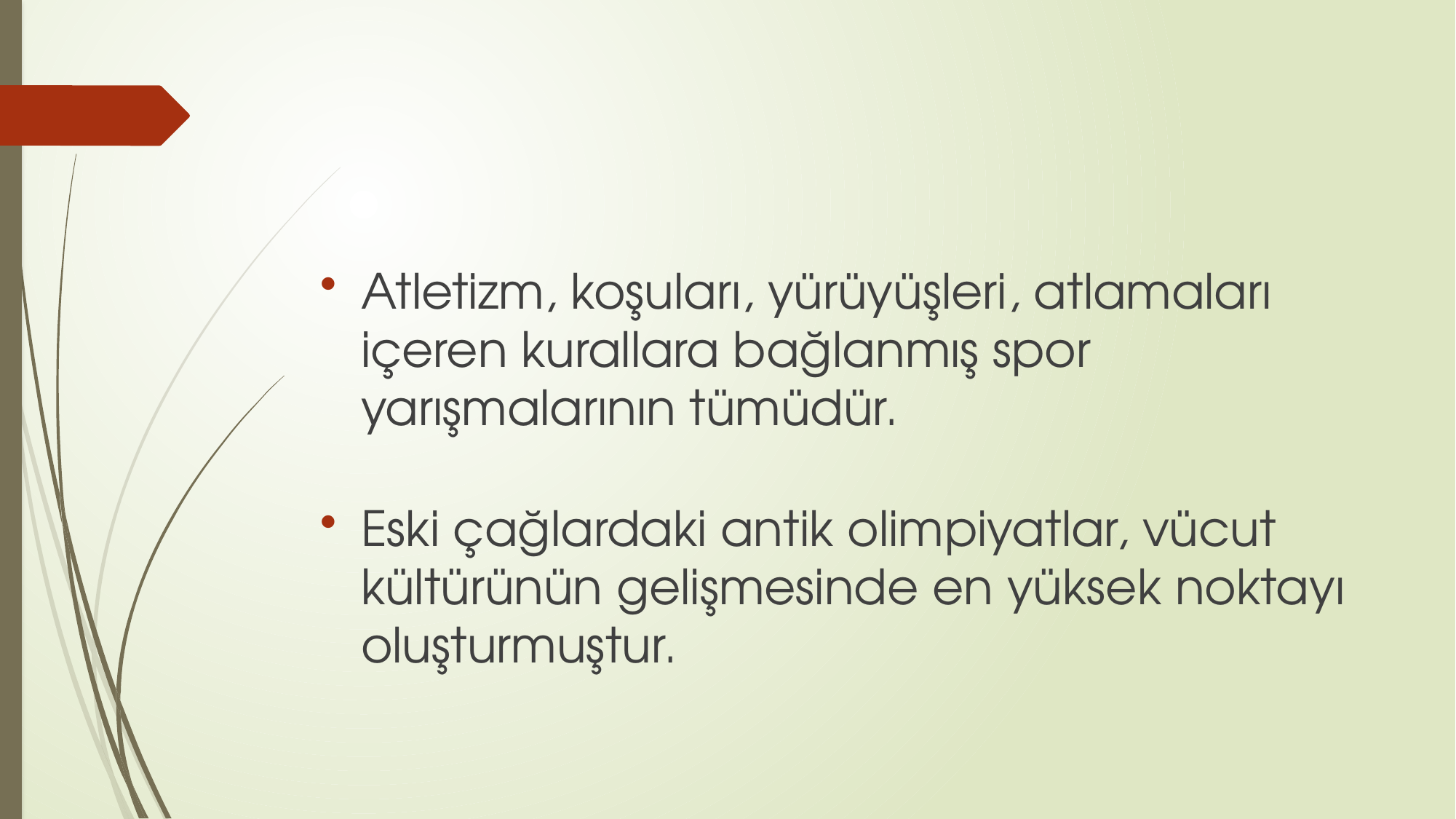

#
Atletizm, koşuları, yürüyüşleri, atlamaları içeren kurallara bağlanmış spor yarışmalarının tümüdür.

Eski çağlardaki antik olimpiyatlar, vücut kültürünün gelişmesinde en yüksek noktayı oluşturmuştur.